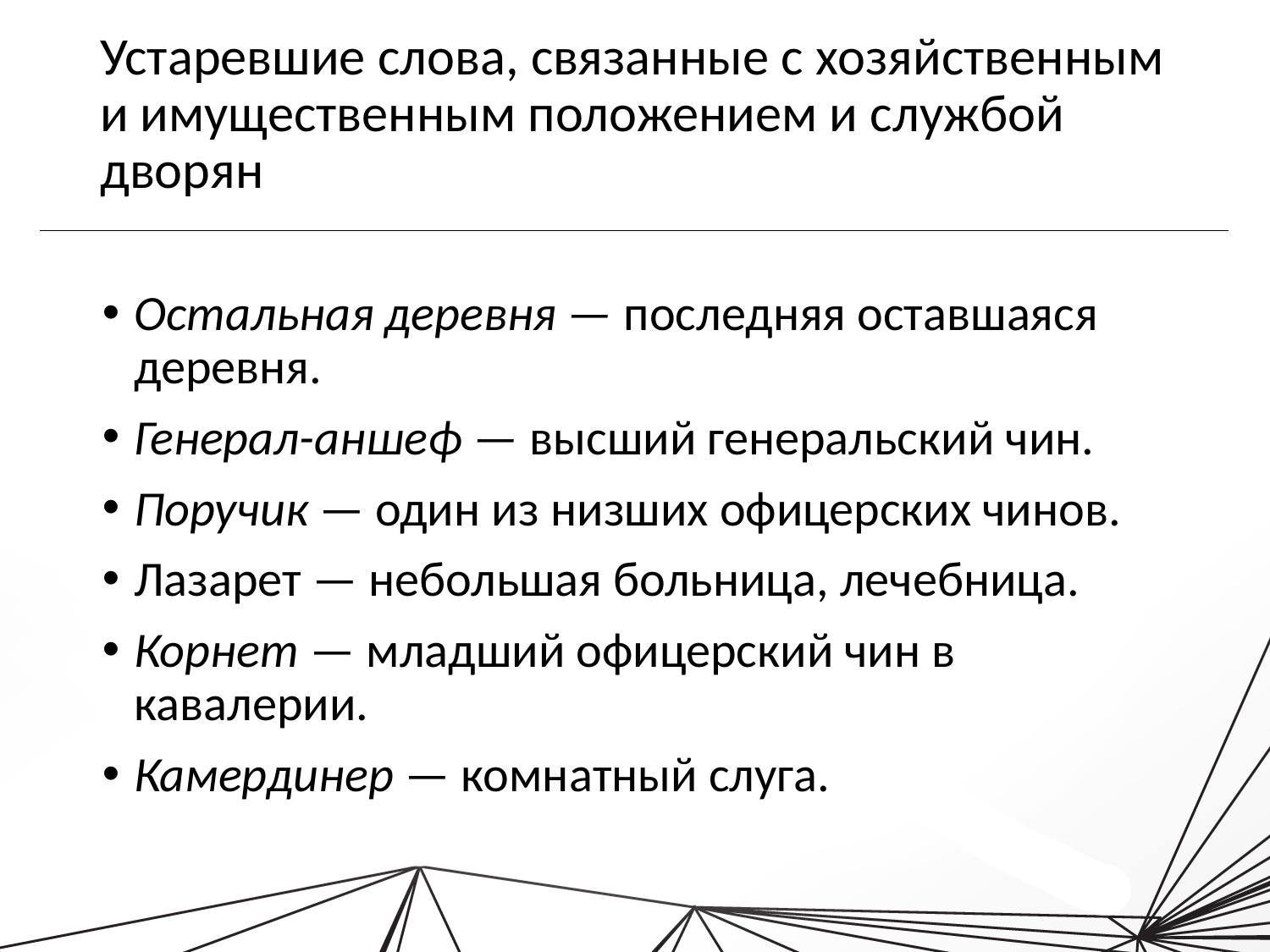

# Устаревшие слова, связанные с хозяйственным и имущественным положением и службой дворян
Остальная деревня — последняя оставшаяся деревня.
Генерал-аншеф — высший генеральский чин.
Поручик — один из низших офицерских чинов.
Лазарет — небольшая больница, лечебница.
Корнет — младший офицерский чин в кавалерии.
Камердинер — комнатный слуга.